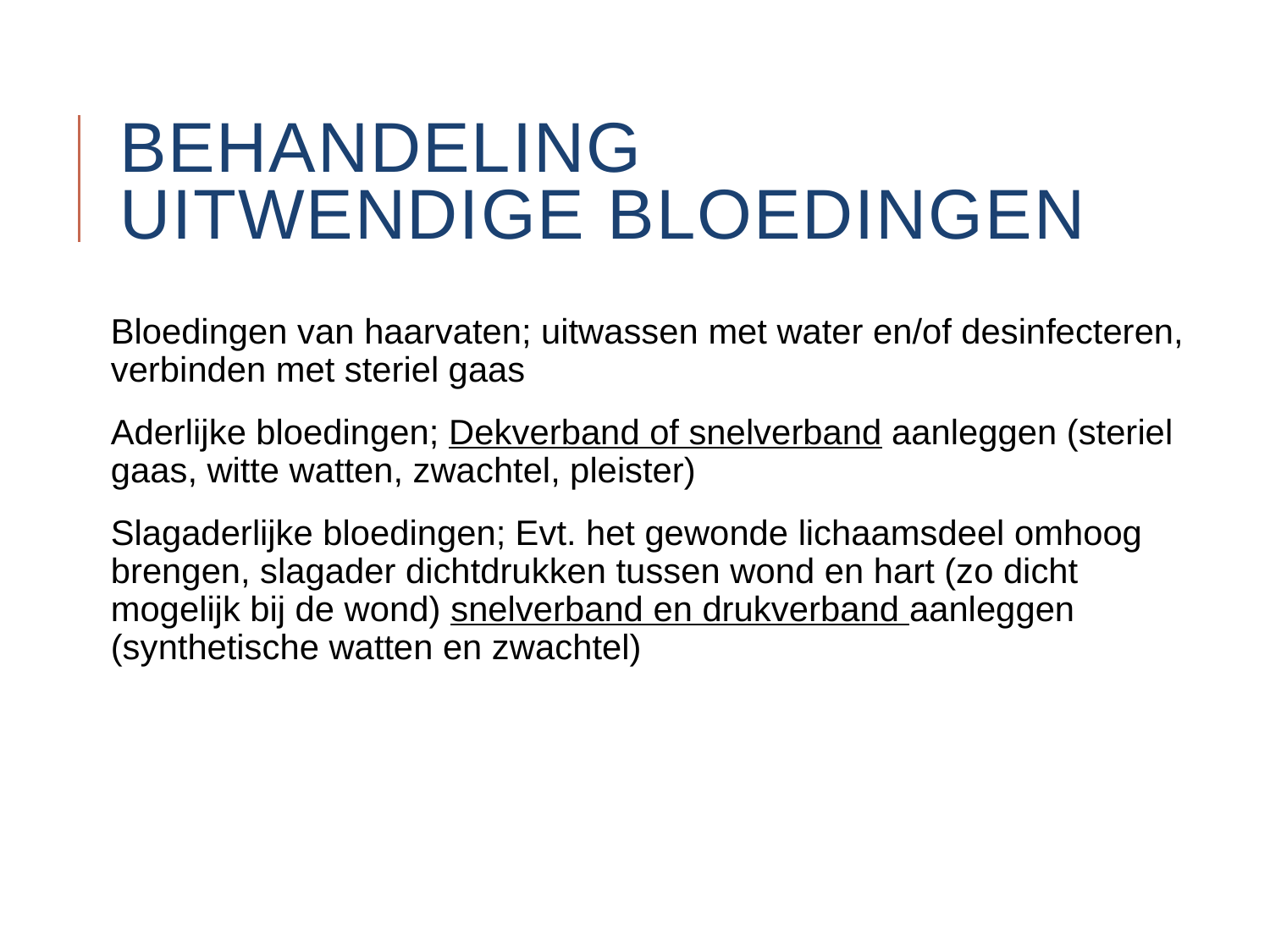

# Behandeling uitwendige bloedingen
Bloedingen van haarvaten; uitwassen met water en/of desinfecteren, verbinden met steriel gaas
Aderlijke bloedingen; Dekverband of snelverband aanleggen (steriel gaas, witte watten, zwachtel, pleister)
Slagaderlijke bloedingen; Evt. het gewonde lichaamsdeel omhoog brengen, slagader dichtdrukken tussen wond en hart (zo dicht mogelijk bij de wond) snelverband en drukverband aanleggen (synthetische watten en zwachtel)